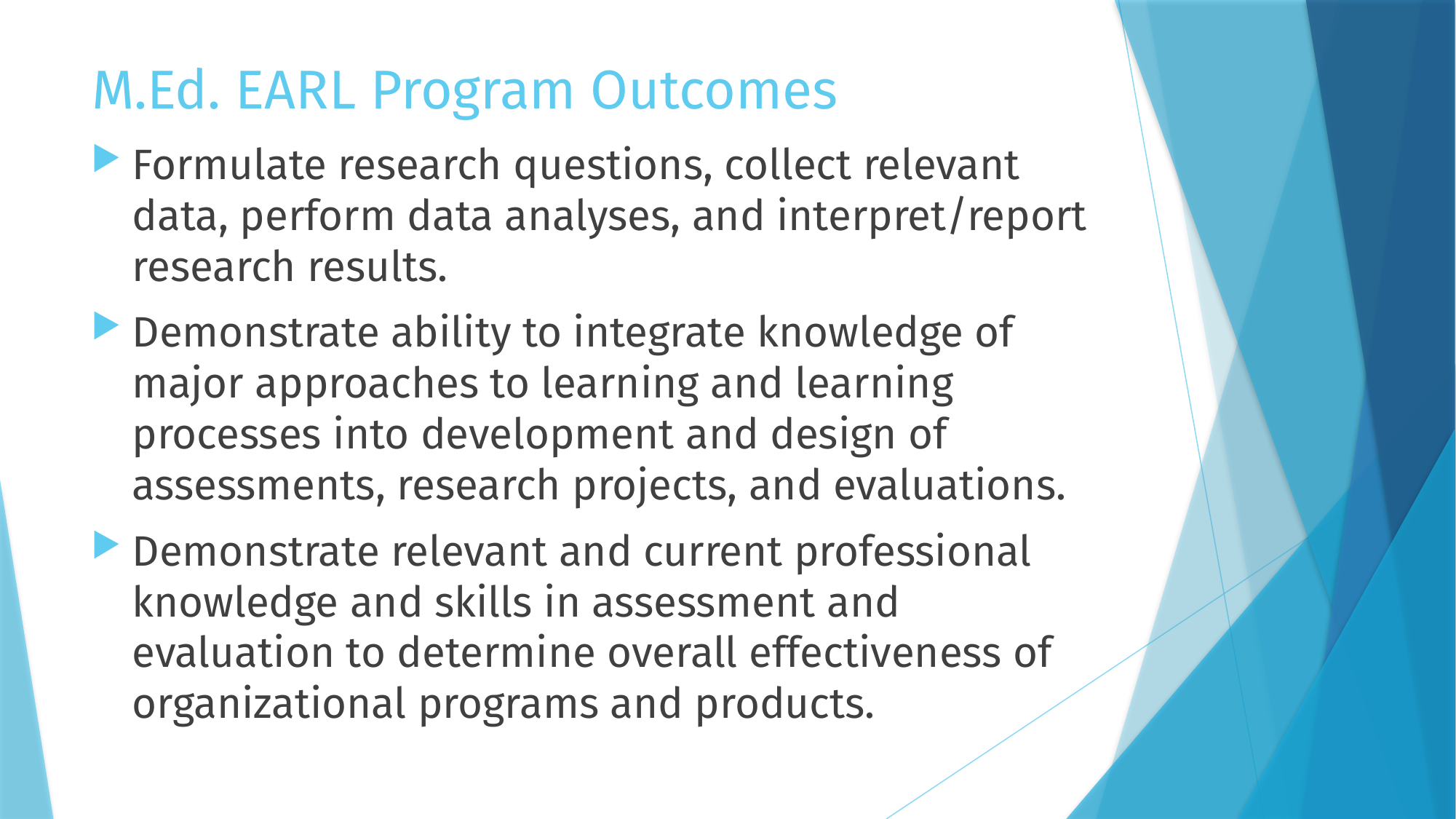

# M.Ed. EARL Program Outcomes
Formulate research questions, collect relevant data, perform data analyses, and interpret/report research results.
Demonstrate ability to integrate knowledge of major approaches to learning and learning processes into development and design of assessments, research projects, and evaluations.
Demonstrate relevant and current professional knowledge and skills in assessment and evaluation to determine overall effectiveness of organizational programs and products.